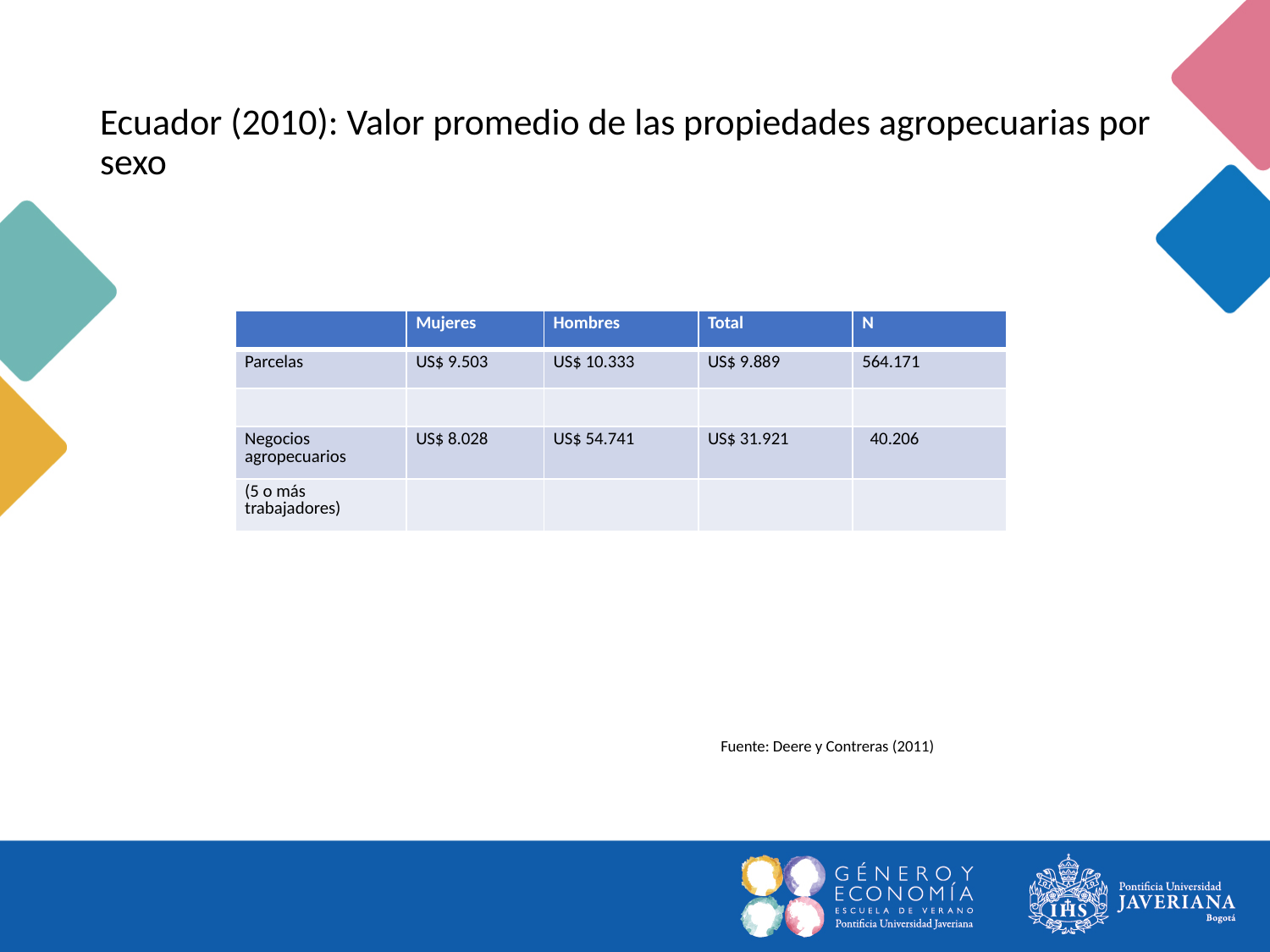

# Ecuador (2010): Valor promedio de las propiedades agropecuarias por sexo
|  | Mujeres | Hombres | Total | N |
| --- | --- | --- | --- | --- |
| Parcelas | US$ 9.503 | US$ 10.333 | US$ 9.889 | 564.171 |
|  |  |  |  |  |
| Negocios agropecuarios | US$ 8.028 | US$ 54.741 | US$ 31.921 | 40.206 |
| (5 o más trabajadores) |  |  |  |  |
Fuente: Deere y Contreras (2011)